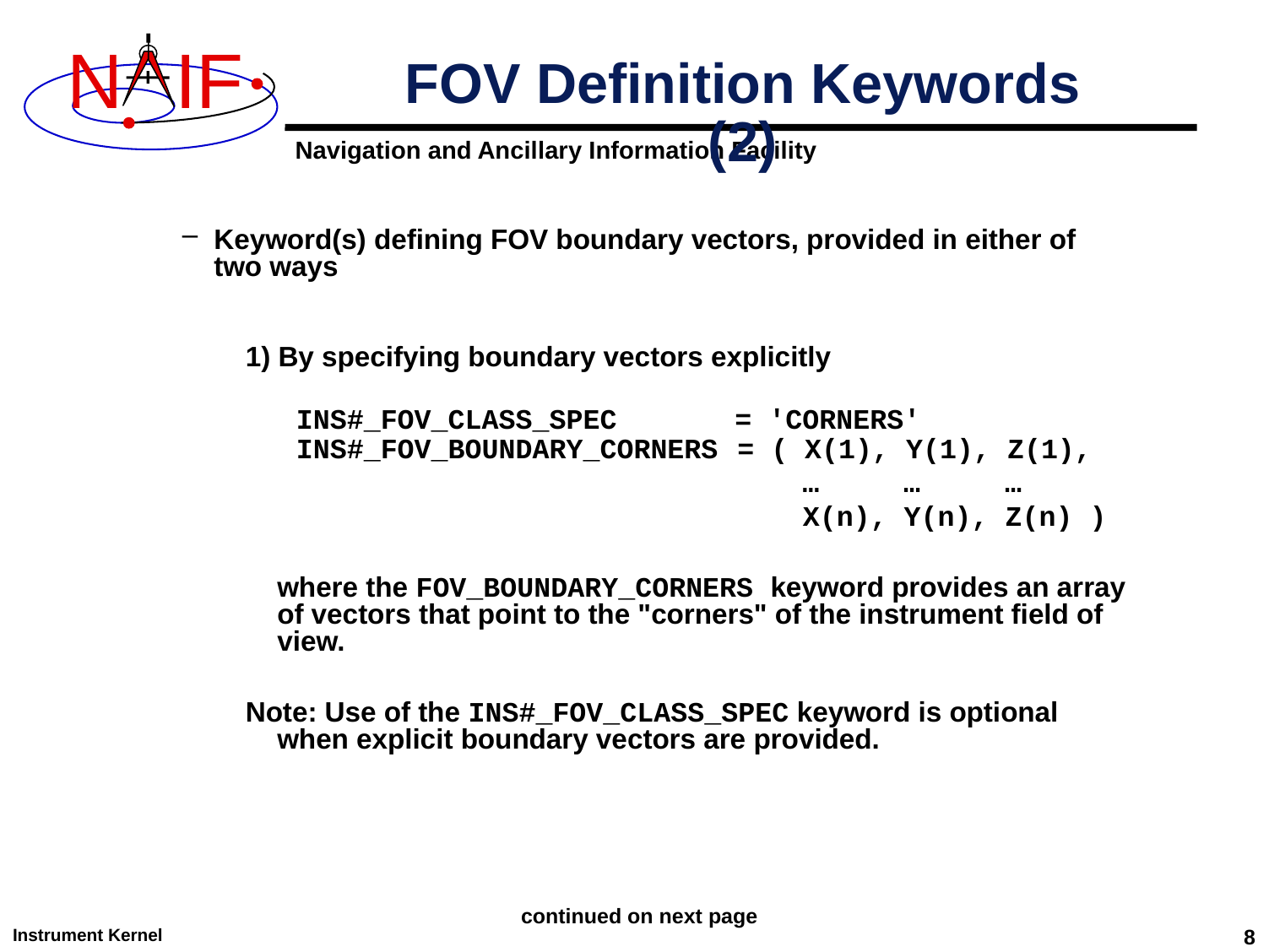

# FOV Definition Keywords (2)
Keyword(s) defining FOV boundary vectors, provided in either of two ways

1) By specifying boundary vectors explicitly

   INS#_FOV_CLASS_SPEC       = 'CORNERS'
   INS#_FOV_BOUNDARY_CORNERS = ( X(1), Y(1), Z(1),
                                 …     …     …
                                 X(n), Y(n), Z(n) )

	where the FOV_BOUNDARY_CORNERS keyword provides an array of vectors that point to the "corners" of the instrument field of view.

Note: Use of the INS#_FOV_CLASS_SPEC keyword is optional when explicit boundary vectors are provided.

continued on next page
Instrument Kernel
8